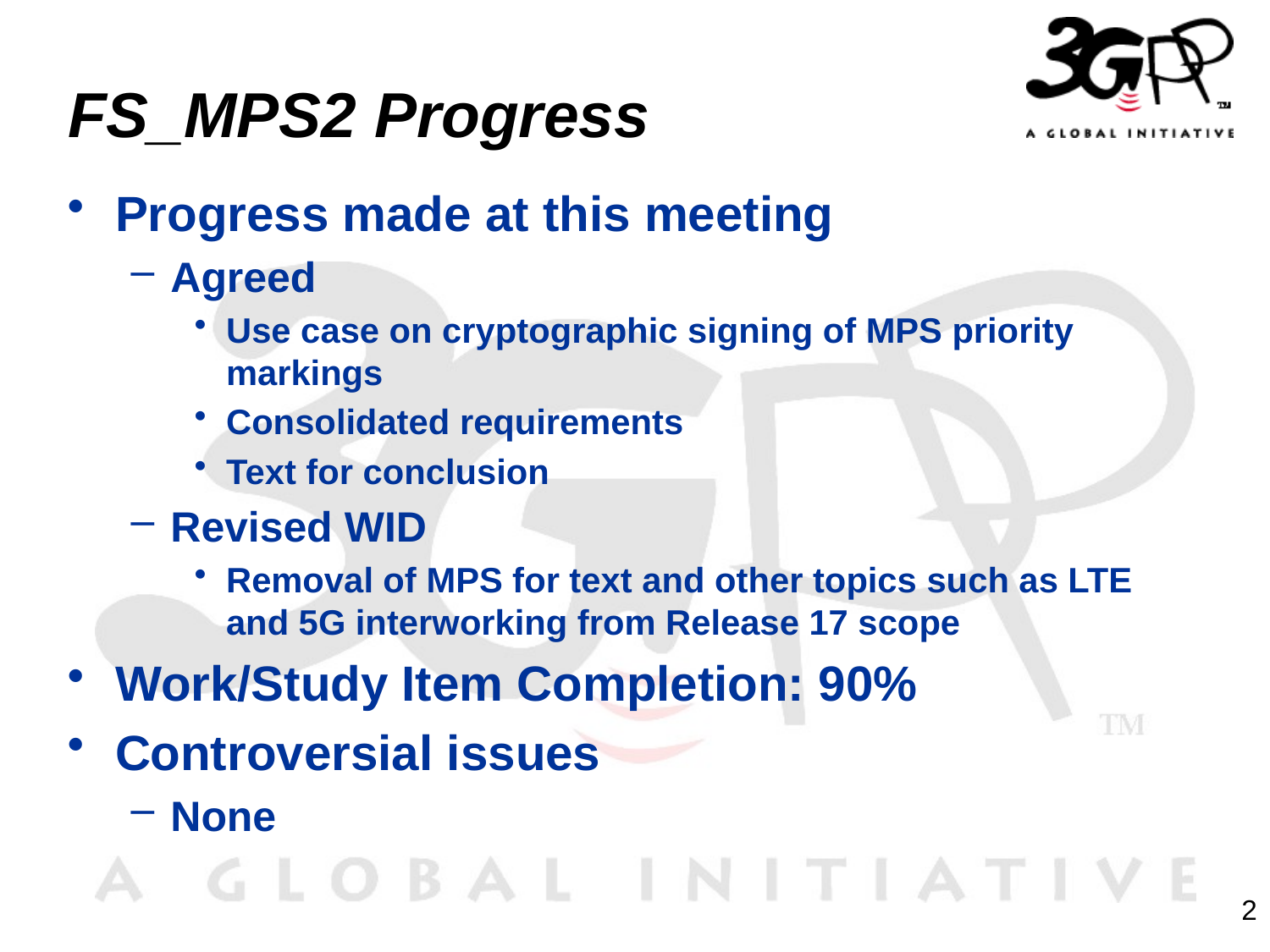

# FS_MPS2 Progress
Progress made at this meeting
Agreed
Use case on cryptographic signing of MPS priority markings
Consolidated requirements
Text for conclusion
Revised WID
Removal of MPS for text and other topics such as LTE and 5G interworking from Release 17 scope
Work/Study Item Completion: 90%
Controversial issues
None
2